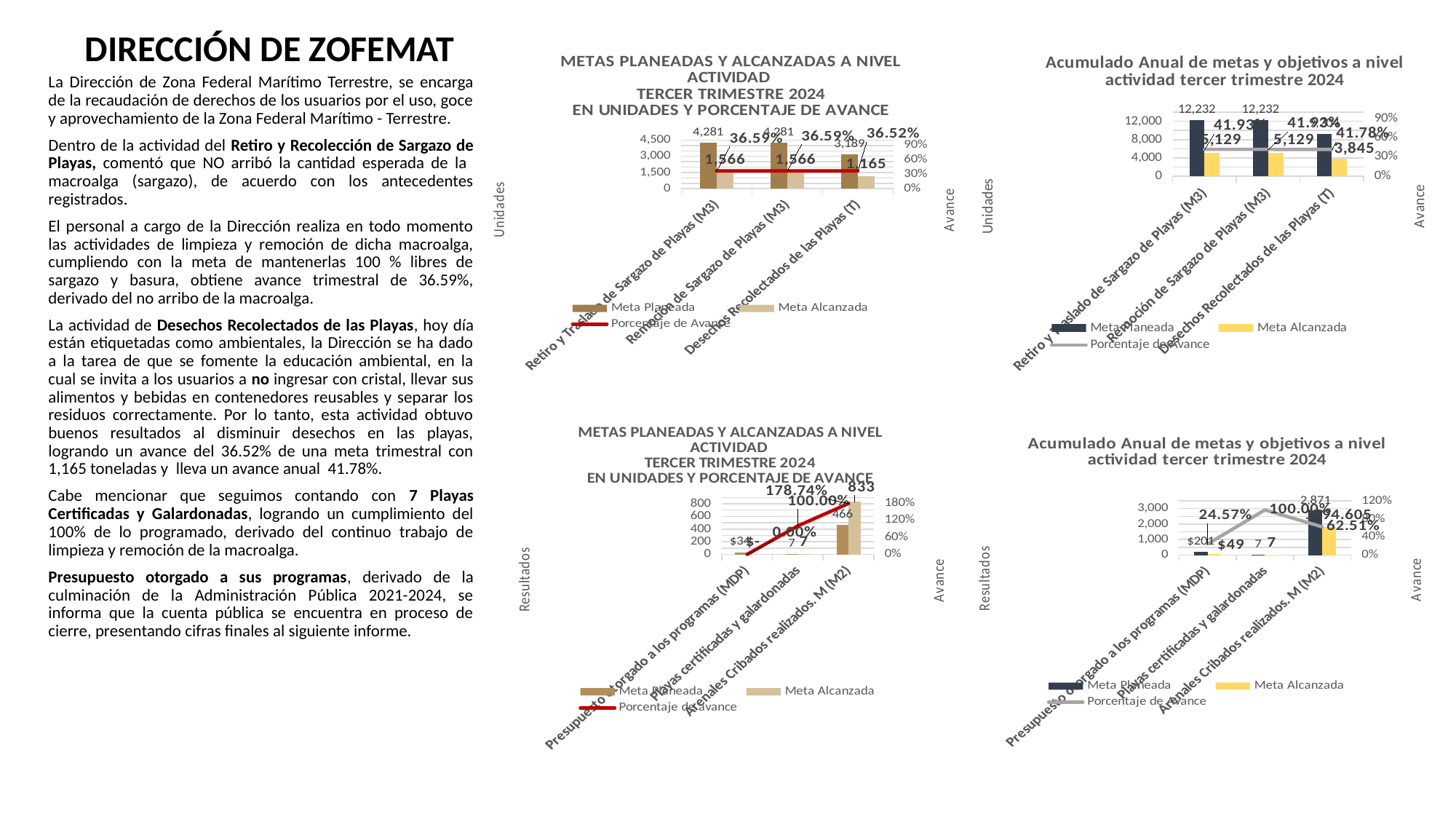

DIRECCIÓN DE ZOFEMAT

### Chart: METAS PLANEADAS Y ALCANZADAS A NIVEL ACTIVIDAD
TERCER TRIMESTRE 2024
EN UNIDADES Y PORCENTAJE DE AVANCE

| Category | Meta Planeada | Meta Alcanzada |  |
|---|---|---|---|
| Retiro y Traslado de Sargazo de Playas (M3) | 4281.0 | 1566.23 | 0.36585610838589117 |
| Remoción de Sargazo de Playas (M3) | 4281.0 | 1566.23 | 0.36585610838589117 |
| Desechos Recolectados de las Playas (T) | 3189.17 | 1164.76 | 0.3652235534637539 |

### Chart: Acumulado Anual de metas y objetivos a nivel actividad tercer trimestre 2024

| Category | Meta Planeada | Meta Alcanzada |  |
|---|---|---|---|
| Retiro y Traslado de Sargazo de Playas (M3) | 12232.0 | 5129.0 | 0.4193100065402224 |
| Remoción de Sargazo de Playas (M3) | 12232.0 | 5129.0 | 0.4193100065402224 |
| Desechos Recolectados de las Playas (T) | 9204.0 | 3845.0 | 0.4177531508039983 |
La Dirección de Zona Federal Marítimo Terrestre, se encarga de la recaudación de derechos de los usuarios por el uso, goce y aprovechamiento de la Zona Federal Marítimo - Terrestre.
Dentro de la actividad del Retiro y Recolección de Sargazo de Playas, comentó que NO arribó la cantidad esperada de la  macroalga (sargazo), de acuerdo con los antecedentes registrados.
El personal a cargo de la Dirección realiza en todo momento las actividades de limpieza y remoción de dicha macroalga, cumpliendo con la meta de mantenerlas 100 % libres de sargazo y basura, obtiene avance trimestral de 36.59%, derivado del no arribo de la macroalga.
La actividad de Desechos Recolectados de las Playas, hoy día están etiquetadas como ambientales, la Dirección se ha dado a la tarea de que se fomente la educación ambiental, en la cual se invita a los usuarios a no ingresar con cristal, llevar sus alimentos y bebidas en contenedores reusables y separar los residuos correctamente. Por lo tanto, esta actividad obtuvo buenos resultados al disminuir desechos en las playas, logrando un avance del 36.52% de una meta trimestral con 1,165 toneladas y  lleva un avance anual  41.78%.
Cabe mencionar que seguimos contando con 7 Playas Certificadas y Galardonadas, logrando un cumplimiento del 100% de lo programado, derivado del continuo trabajo de limpieza y remoción de la macroalga.
Presupuesto otorgado a sus programas, derivado de la culminación de la Administración Pública 2021-2024, se informa que la cuenta pública se encuentra en proceso de cierre, presentando cifras finales al siguiente informe.

### Chart: METAS PLANEADAS Y ALCANZADAS A NIVEL ACTIVIDAD
TERCER TRIMESTRE 2024
EN UNIDADES Y PORCENTAJE DE AVANCE

| Category | Meta Planeada | Meta Alcanzada |  |
|---|---|---|---|
| Presupuesto otorgado a los programas (MDP) | 34.482083 | 0.0 | 0.0 |
| Playas certificadas y galardonadas | 7.0 | 7.0 | 1.0 |
| Arenales Cribados realizados. M (M2) | 466.04514 | 833.0 | 1.7873805099651934 |

### Chart: Acumulado Anual de metas y objetivos a nivel actividad tercer trimestre 2024

| Category | Meta Planeada | Meta Alcanzada |  |
|---|---|---|---|
| Presupuesto otorgado a los programas (MDP) | 200.85016 | 49.355239 | 0.24573163894915492 |
| Playas certificadas y galardonadas | 7.0 | 7.0 | 1.0 |
| Arenales Cribados realizados. M (M2) | 2870.68989 | 1794.605 | 0.6251476365494846 |